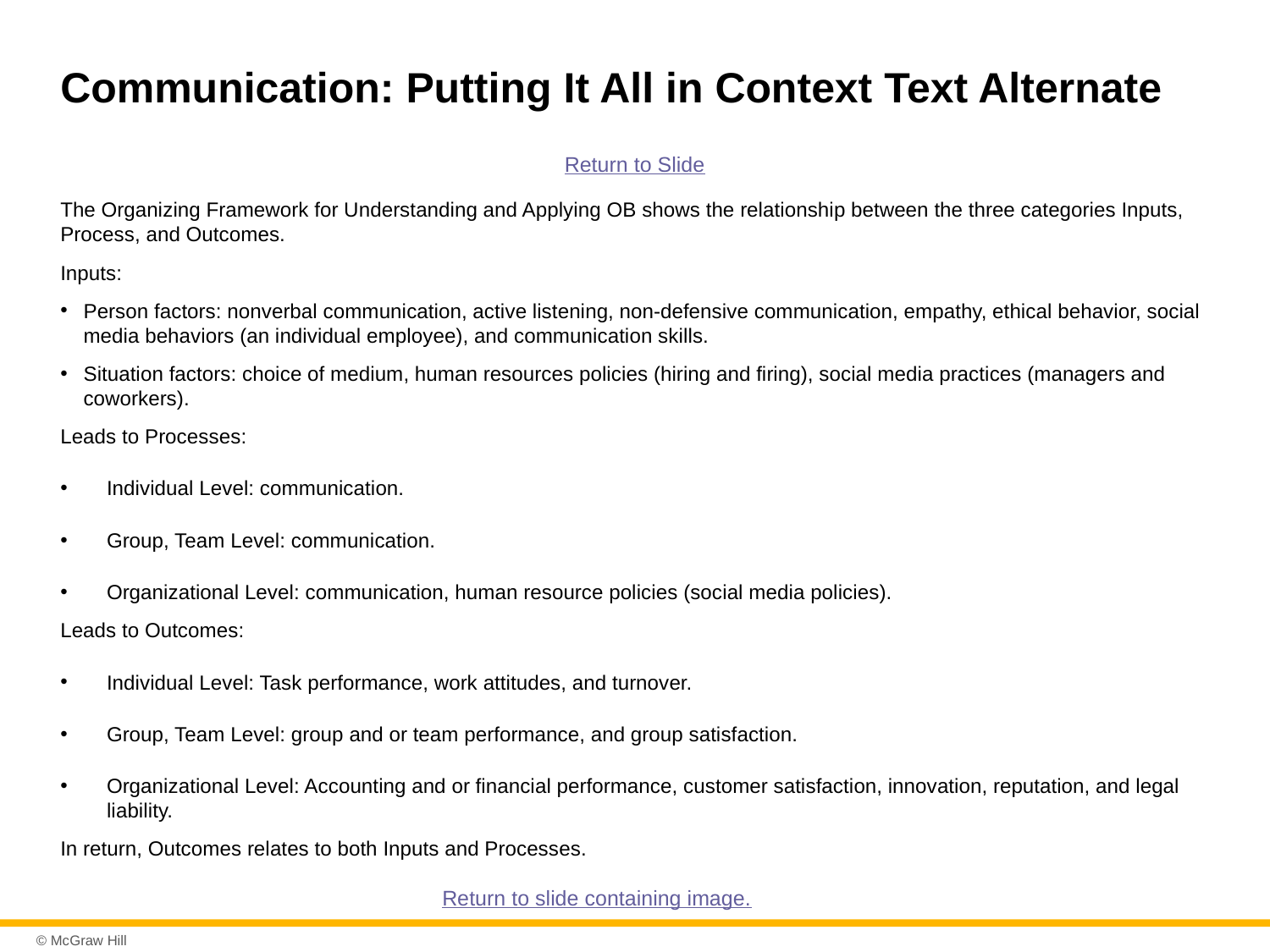

# Communication: Putting It All in Context Text Alternate
Return to Slide
The Organizing Framework for Understanding and Applying OB shows the relationship between the three categories Inputs, Process, and Outcomes.
Inputs:
Person factors: nonverbal communication, active listening, non-defensive communication, empathy, ethical behavior, social media behaviors (an individual employee), and communication skills.
Situation factors: choice of medium, human resources policies (hiring and firing), social media practices (managers and coworkers).
Leads to Processes:
Individual Level: communication.
Group, Team Level: communication.
Organizational Level: communication, human resource policies (social media policies).
Leads to Outcomes:
Individual Level: Task performance, work attitudes, and turnover.
Group, Team Level: group and or team performance, and group satisfaction.
Organizational Level: Accounting and or financial performance, customer satisfaction, innovation, reputation, and legal liability.
In return, Outcomes relates to both Inputs and Processes.

Return to slide containing image.